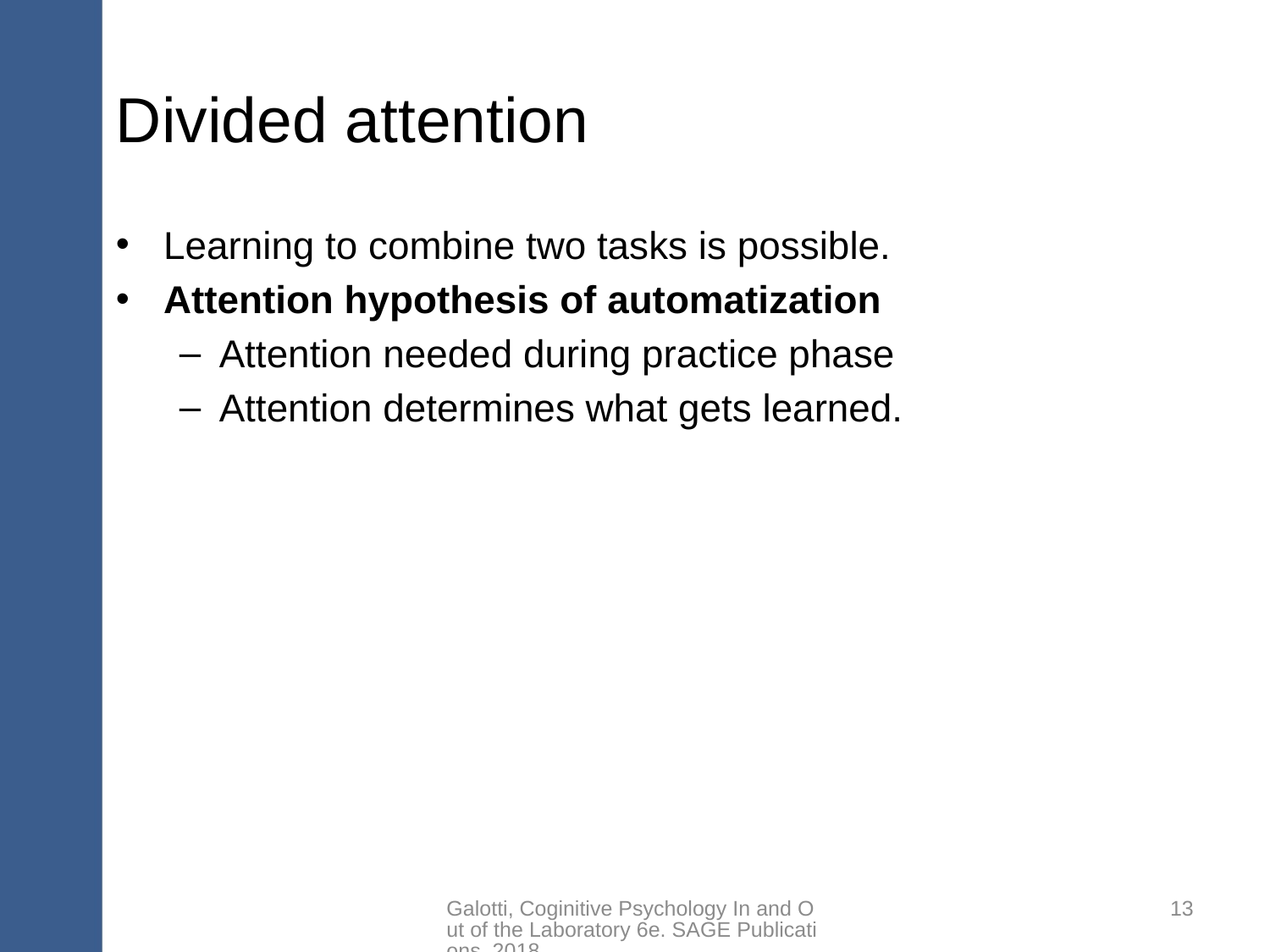

# Divided attention
Learning to combine two tasks is possible.
Attention hypothesis of automatization
Attention needed during practice phase
Attention determines what gets learned.
Galotti, Coginitive Psychology In and Out of the Laboratory 6e. SAGE Publications, 2018.
13